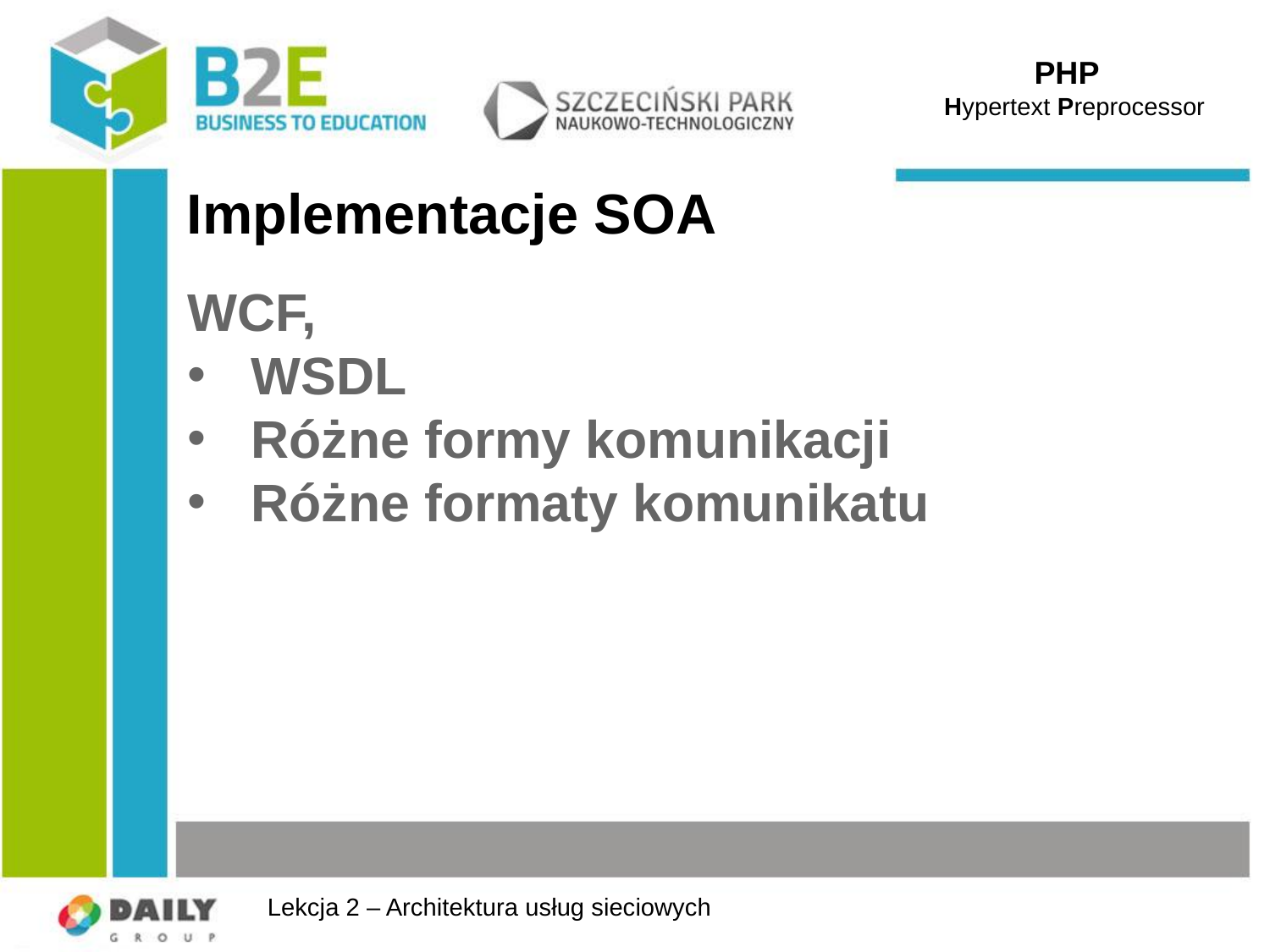

PHP
 Hypertext Preprocessor
# Implementacje SOA
WCF,
WSDL
Różne formy komunikacji
Różne formaty komunikatu

Lekcja 2 – Architektura usług sieciowych